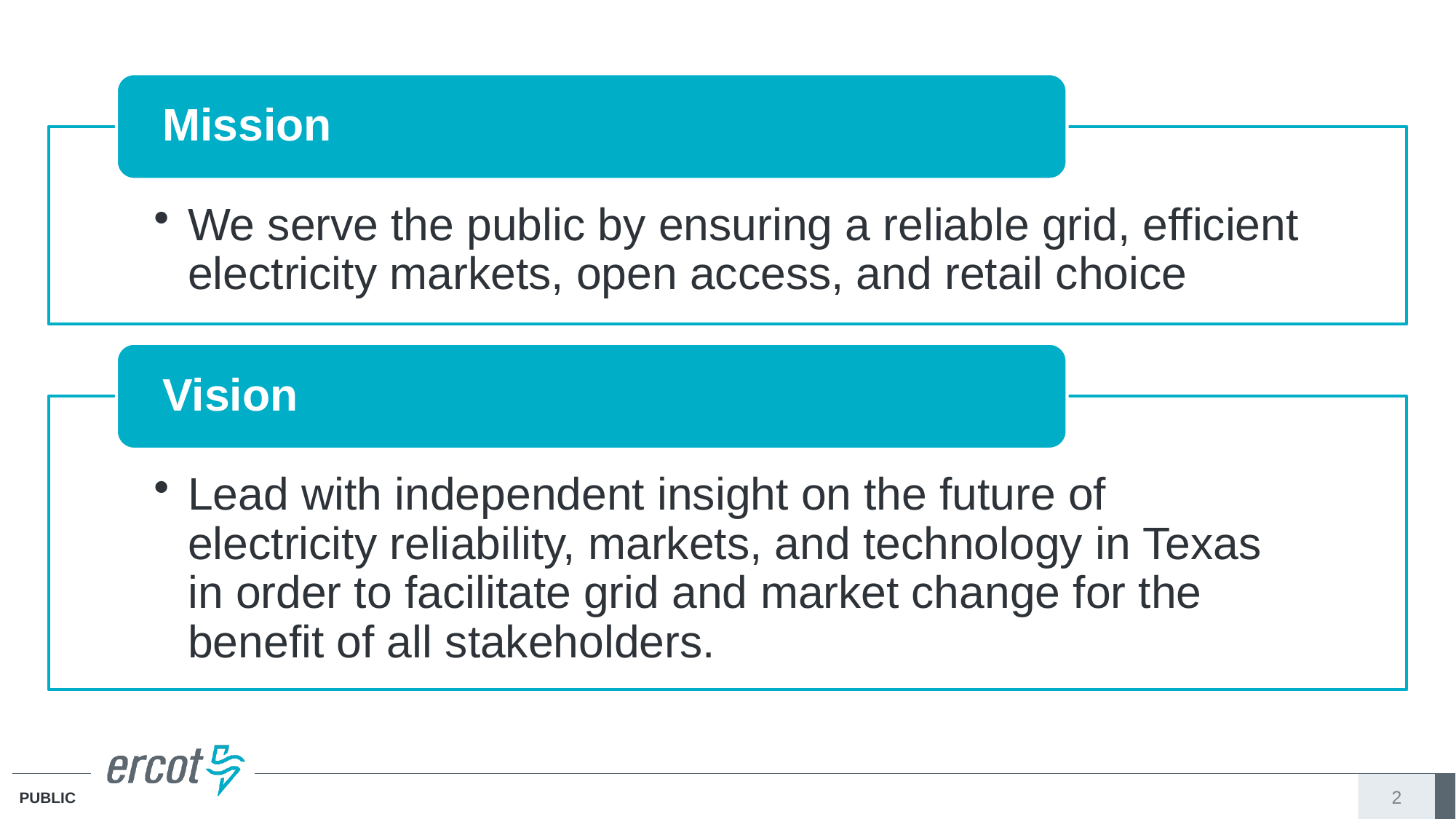

We serve the public by ensuring a reliable grid, efficient electricity markets, open access, and retail choice
Mission
Lead with independent insight on the future of electricity reliability, markets, and technology in Texas in order to facilitate grid and market change for the benefit of all stakeholders.
Vision
2